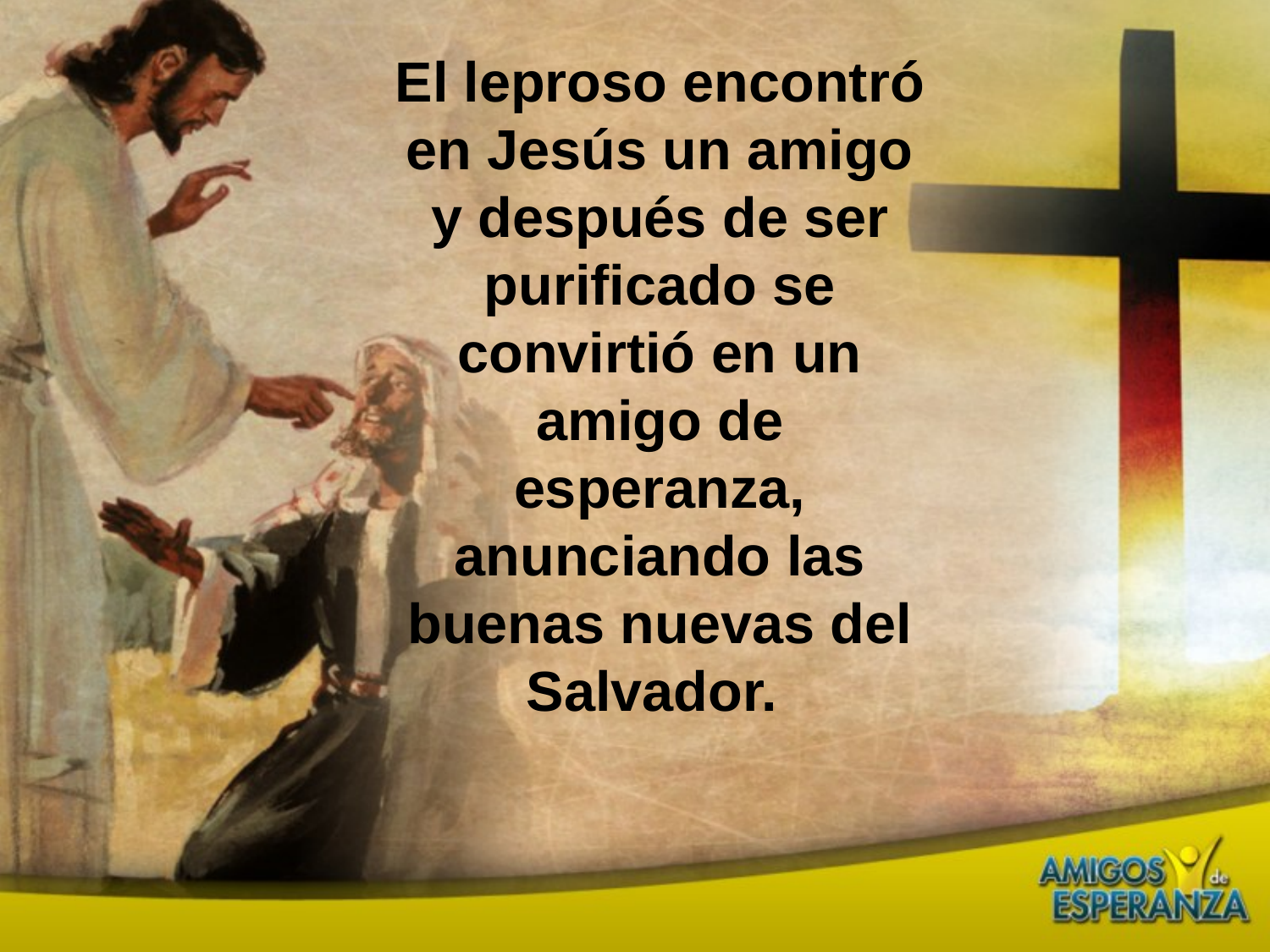

El leproso encontró en Jesús un amigo y después de ser purificado se convirtió en un amigo de esperanza, anunciando las buenas nuevas del Salvador.